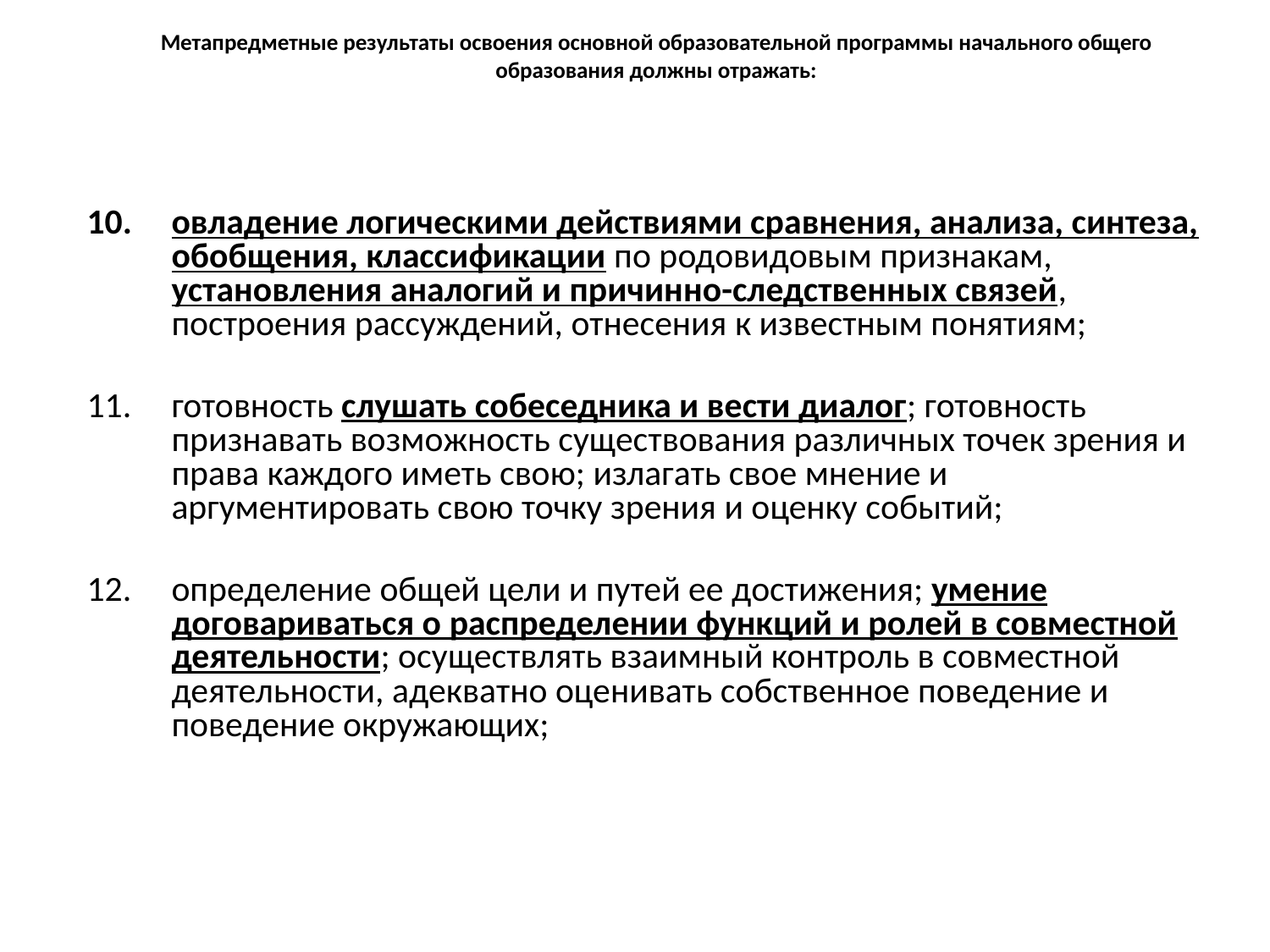

# Метапредметные результаты освоения основной образовательной программы начального общего образования должны отражать:
овладение логическими действиями сравнения, анализа, синтеза, обобщения, классификации по родовидовым признакам, установления аналогий и причинно-следственных связей, построения рассуждений, отнесения к известным понятиям;

готовность слушать собеседника и вести диалог; готовность признавать возможность существования различных точек зрения и права каждого иметь свою; излагать свое мнение и аргументировать свою точку зрения и оценку событий;

определение общей цели и путей ее достижения; умение договариваться о распределении функций и ролей в совместной деятельности; осуществлять взаимный контроль в совместной деятельности, адекватно оценивать собственное поведение и поведение окружающих;